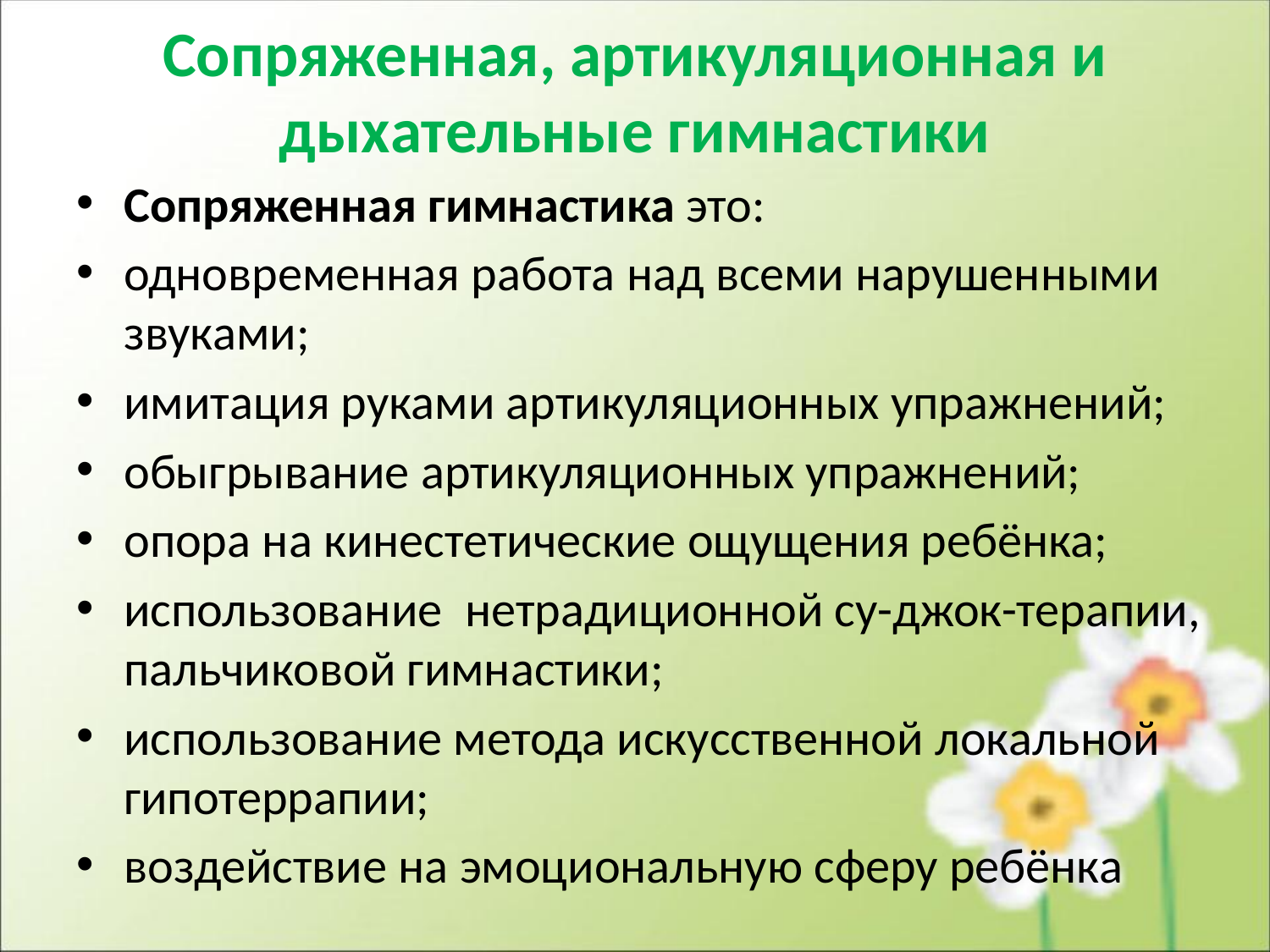

# Сопряженная, артикуляционная и дыхательные гимнастики
Сопряженная гимнастика это:
одновременная работа над всеми нарушенными звуками;
имитация руками артикуляционных упражнений;
обыгрывание артикуляционных упражнений;
опора на кинестетические ощущения ребёнка;
использование  нетрадиционной су-джок-терапии, пальчиковой гимнастики;
использование метода искусственной локальной гипотеррапии;
воздействие на эмоциональную сферу ребёнка